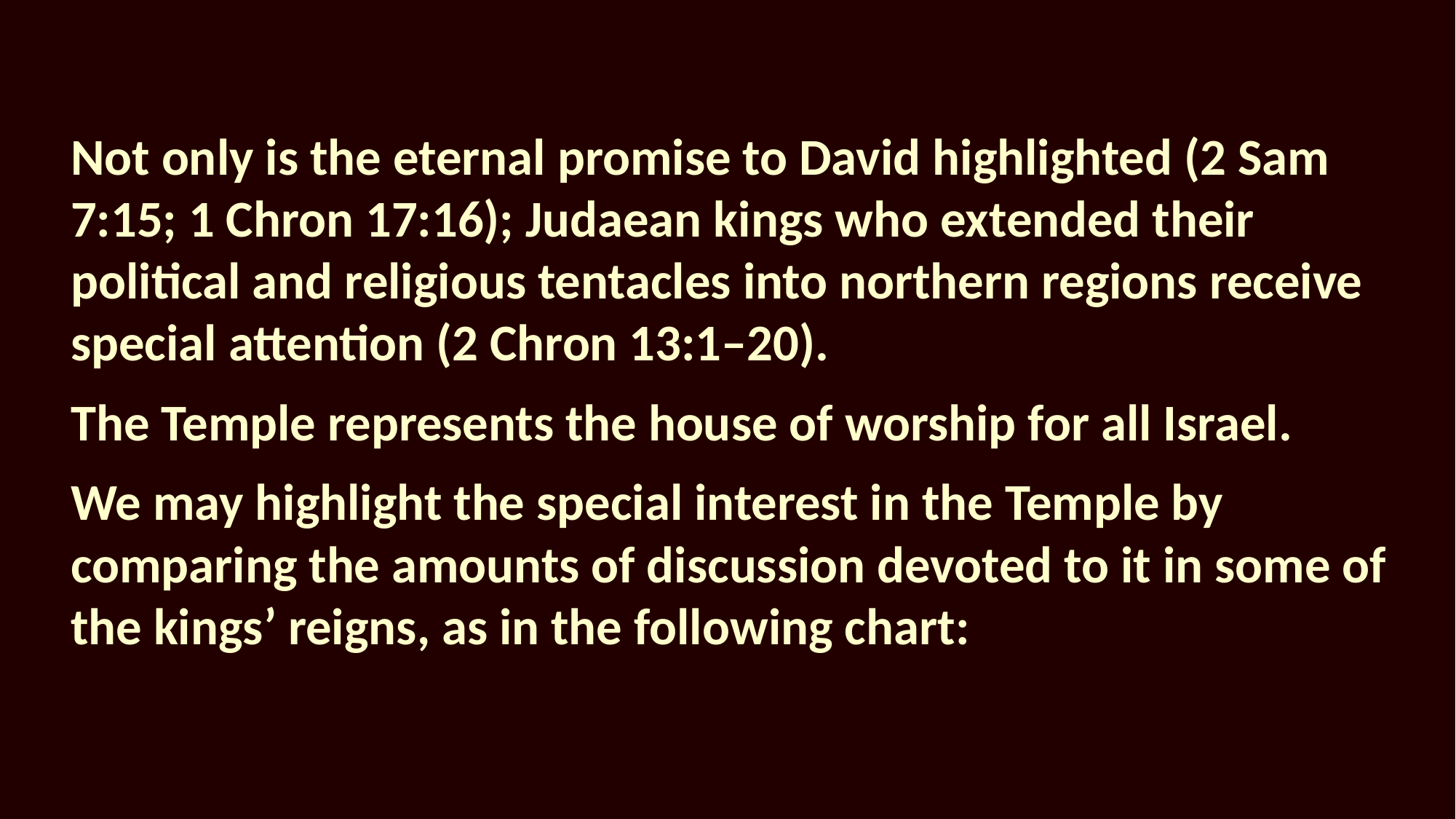

Not only is the eternal promise to David highlighted (2 Sam 7:15; 1 Chron 17:16); Judaean kings who extended their political and religious tentacles into northern regions receive special attention (2 Chron 13:1–20).
The Temple represents the house of worship for all Israel.
We may highlight the special interest in the Temple by comparing the amounts of discussion devoted to it in some of the kings’ reigns, as in the following chart: